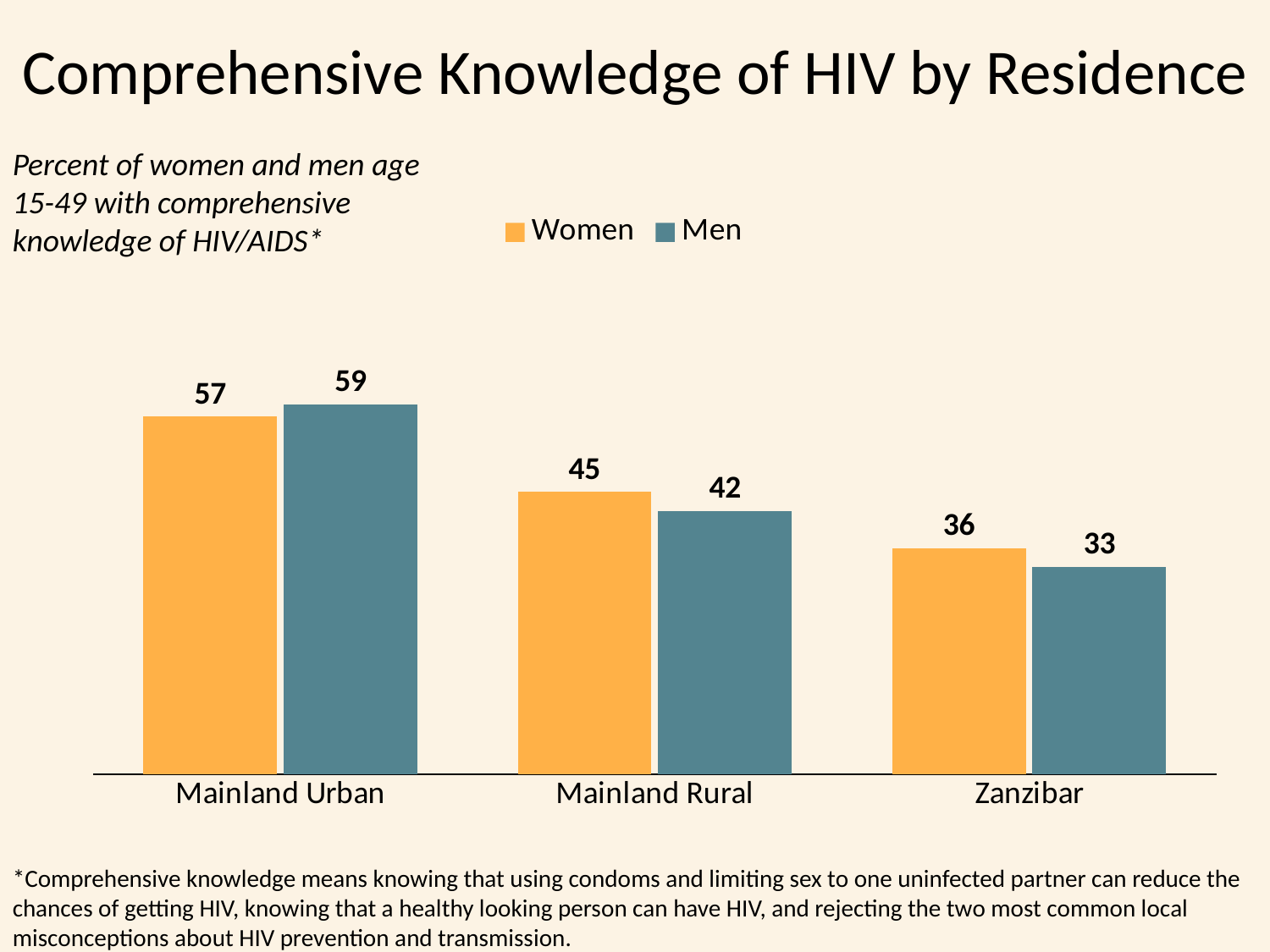

# Comprehensive Knowledge of HIV by Residence
Percent of women and men age 15-49 with comprehensive knowledge of HIV/AIDS*

### Chart

| Category | Women | Men |
|---|---|---|
| Mainland Urban | 57.0 | 59.0 |
| Mainland Rural | 45.0 | 42.0 |
| Zanzibar | 36.0 | 33.0 |
*Comprehensive knowledge means knowing that using condoms and limiting sex to one uninfected partner can reduce the chances of getting HIV, knowing that a healthy looking person can have HIV, and rejecting the two most common local misconceptions about HIV prevention and transmission.